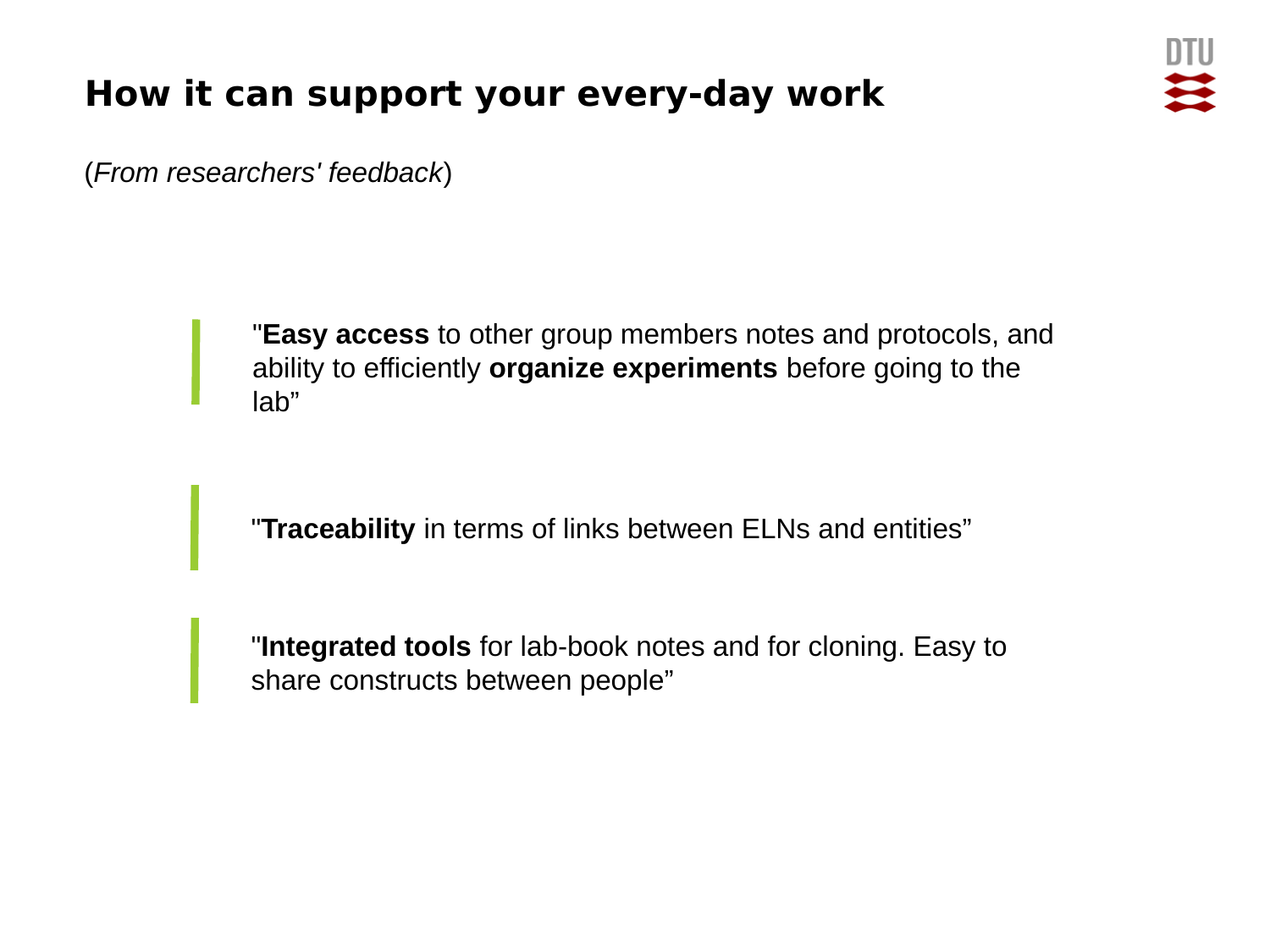

How it can support your every-day work
(From researchers' feedback)
"Easy access to other group members notes and protocols, and ability to efficiently organize experiments before going to the lab”
"Traceability in terms of links between ELNs and entities”
"Integrated tools for lab-book notes and for cloning. Easy to share constructs between people”